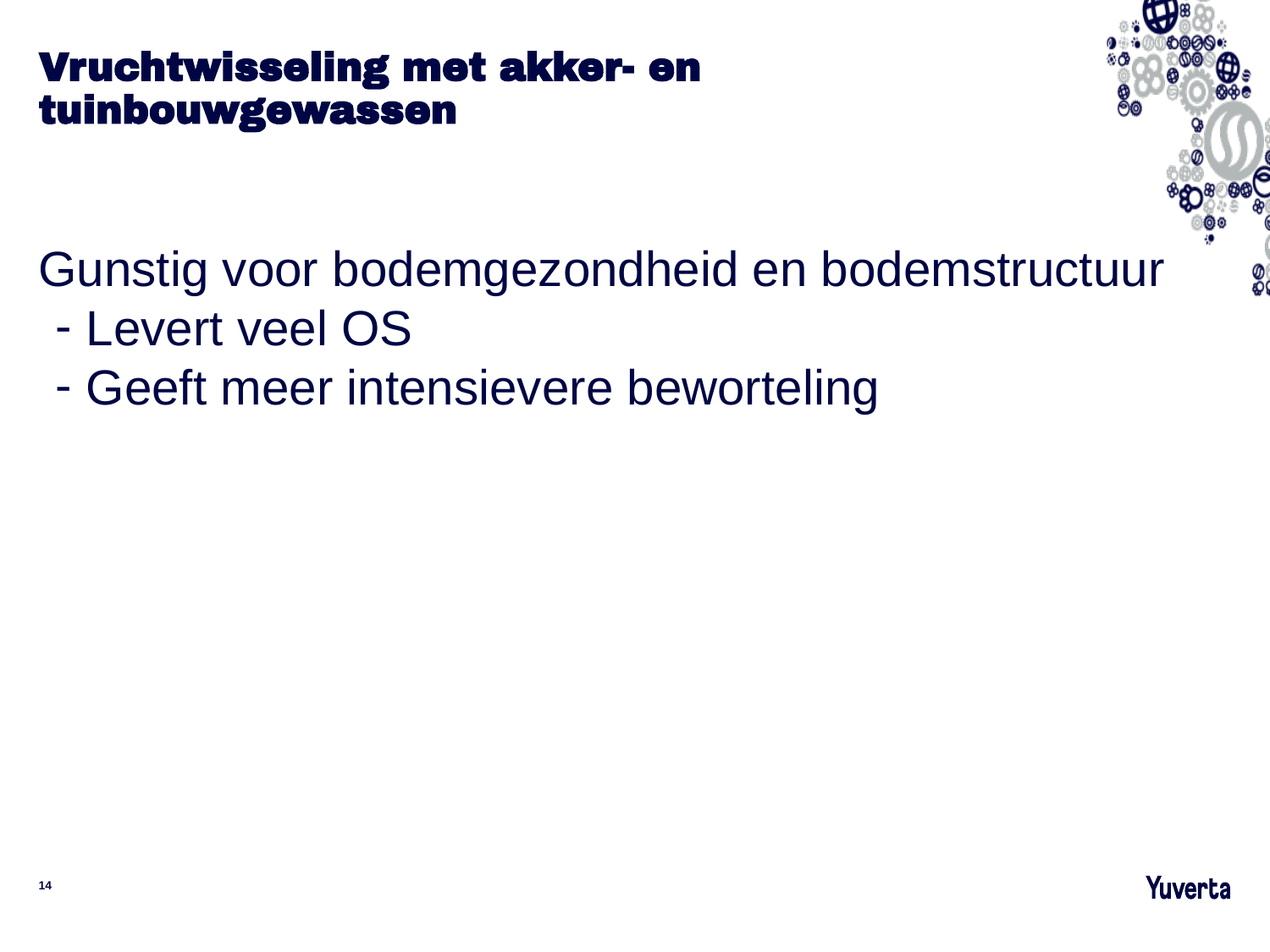

# Vruchtwisseling met akker- en tuinbouwgewassen
Gunstig voor bodemgezondheid en bodemstructuur
 Levert veel OS
 Geeft meer intensievere beworteling
14